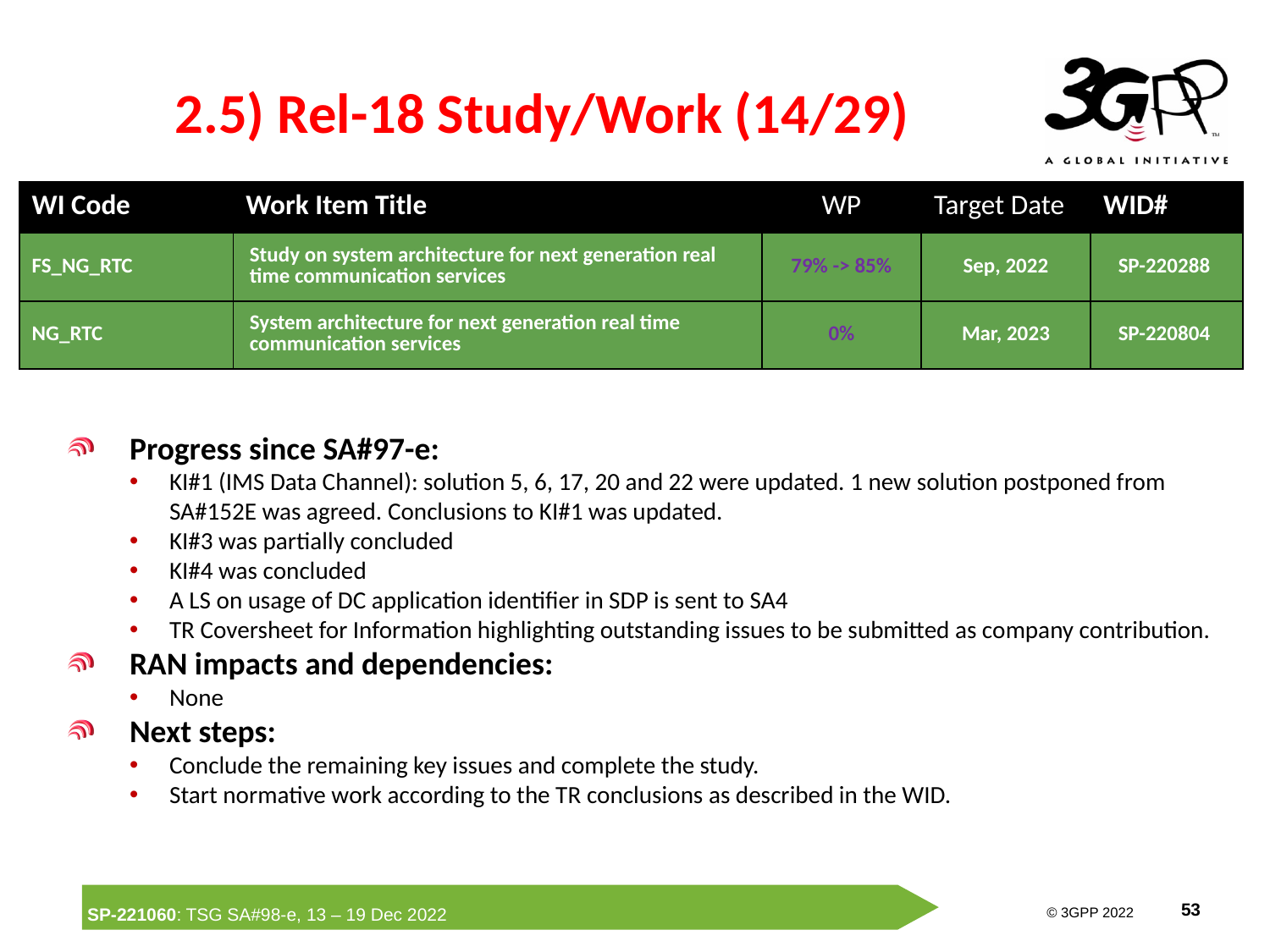

# 2.5) Rel-18 Study/Work (14/29)
| WI Code | Work Item Title | WP | Target Date | WID# |
| --- | --- | --- | --- | --- |
| FS\_NG\_RTC | Study on system architecture for next generation real time communication services | 79% -> 85% | Sep, 2022 | SP-220288 |
| NG\_RTC | System architecture for next generation real time communication services | 0% | Mar, 2023 | SP-220804 |
Progress since SA#97-e:
KI#1 (IMS Data Channel): solution 5, 6, 17, 20 and 22 were updated. 1 new solution postponed from SA#152E was agreed. Conclusions to KI#1 was updated.
KI#3 was partially concluded
KI#4 was concluded
A LS on usage of DC application identifier in SDP is sent to SA4
TR Coversheet for Information highlighting outstanding issues to be submitted as company contribution.
RAN impacts and dependencies:
None
Next steps:
Conclude the remaining key issues and complete the study.
Start normative work according to the TR conclusions as described in the WID.